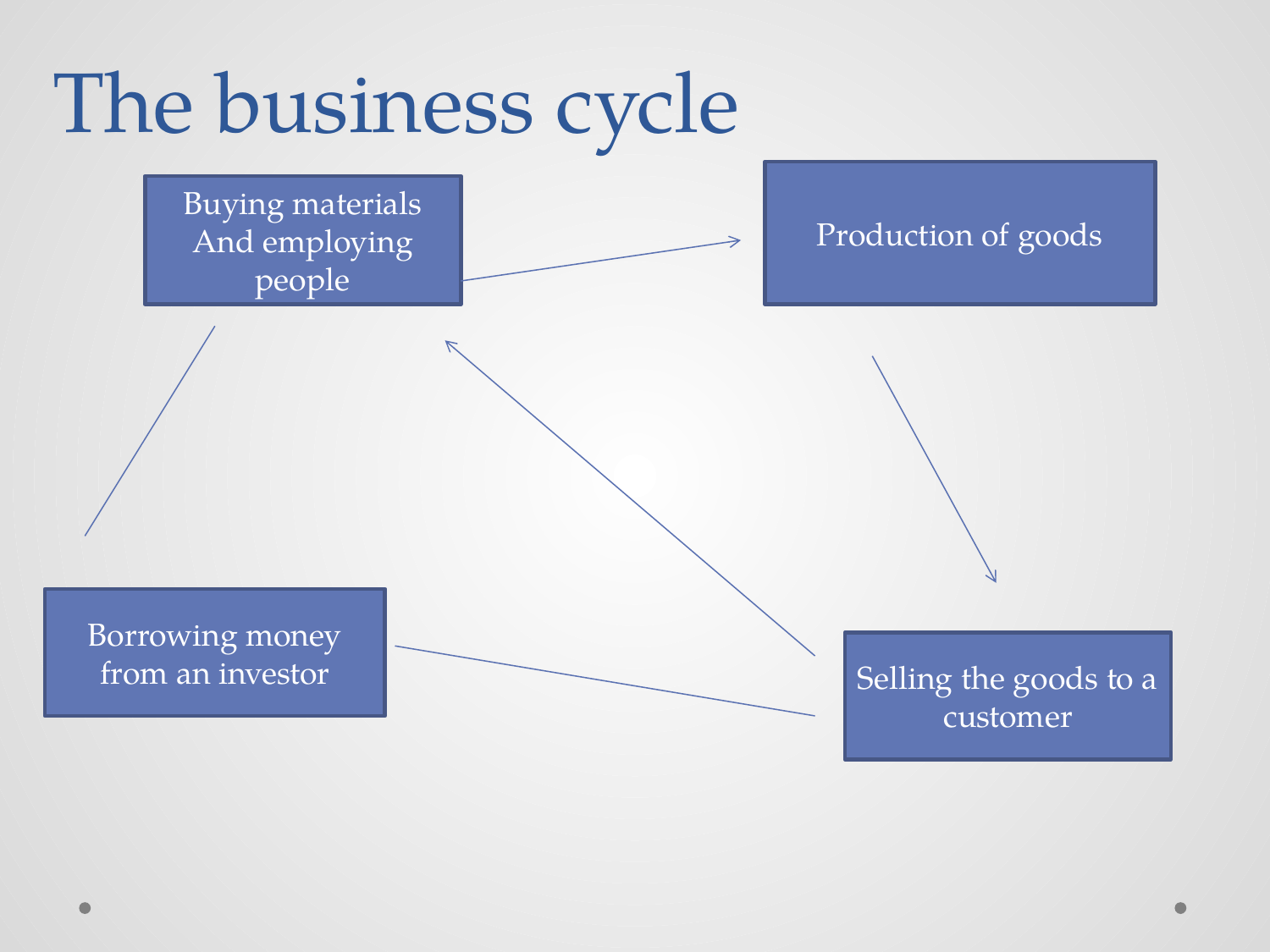

The business cycle
Production of goods
Buying materials
And employing people
Borrowing money from an investor
Selling the goods to a customer